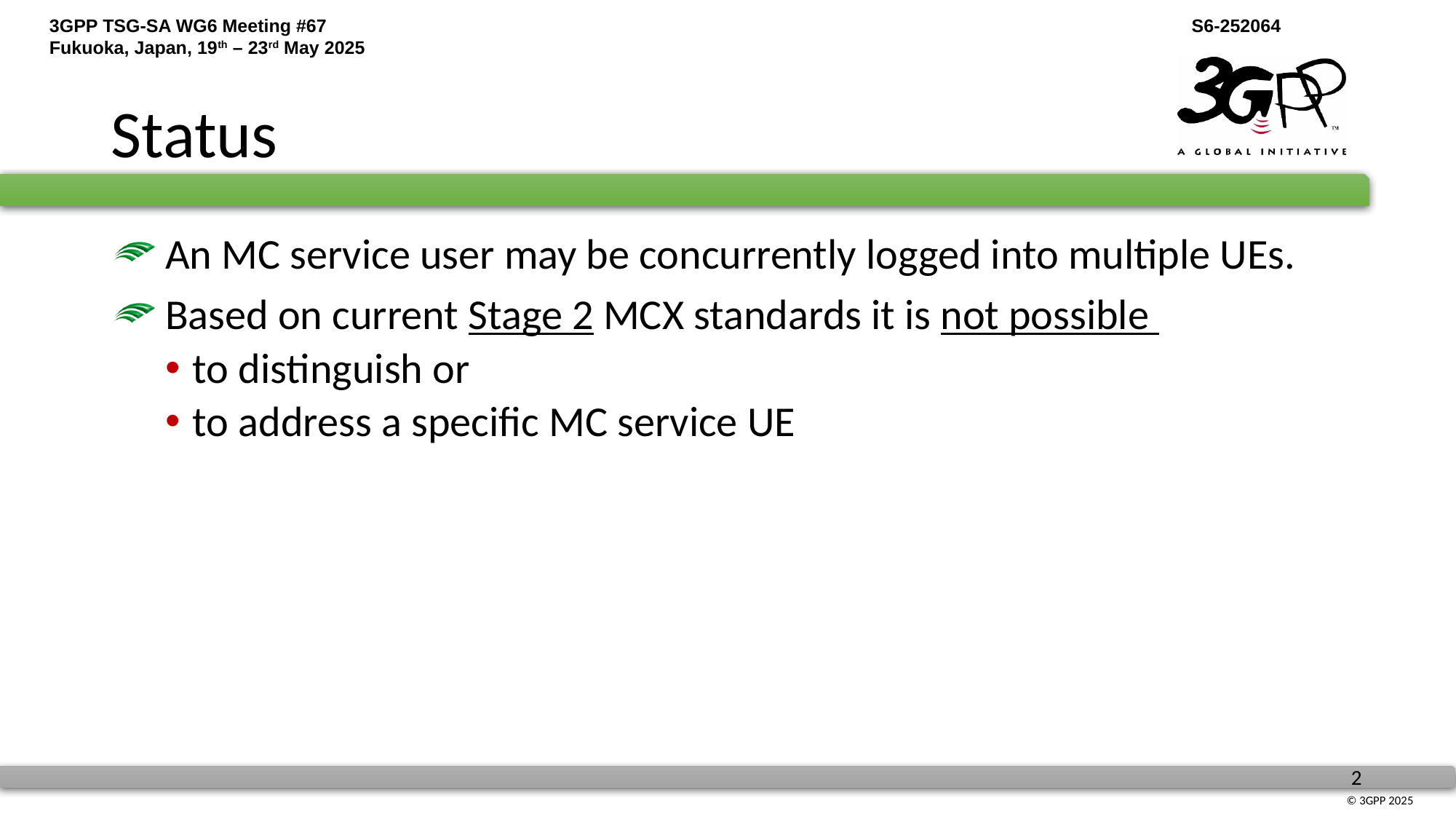

# Status
 An MC service user may be concurrently logged into multiple UEs.
 Based on current Stage 2 MCX standards it is not possible
to distinguish or
to address a specific MC service UE